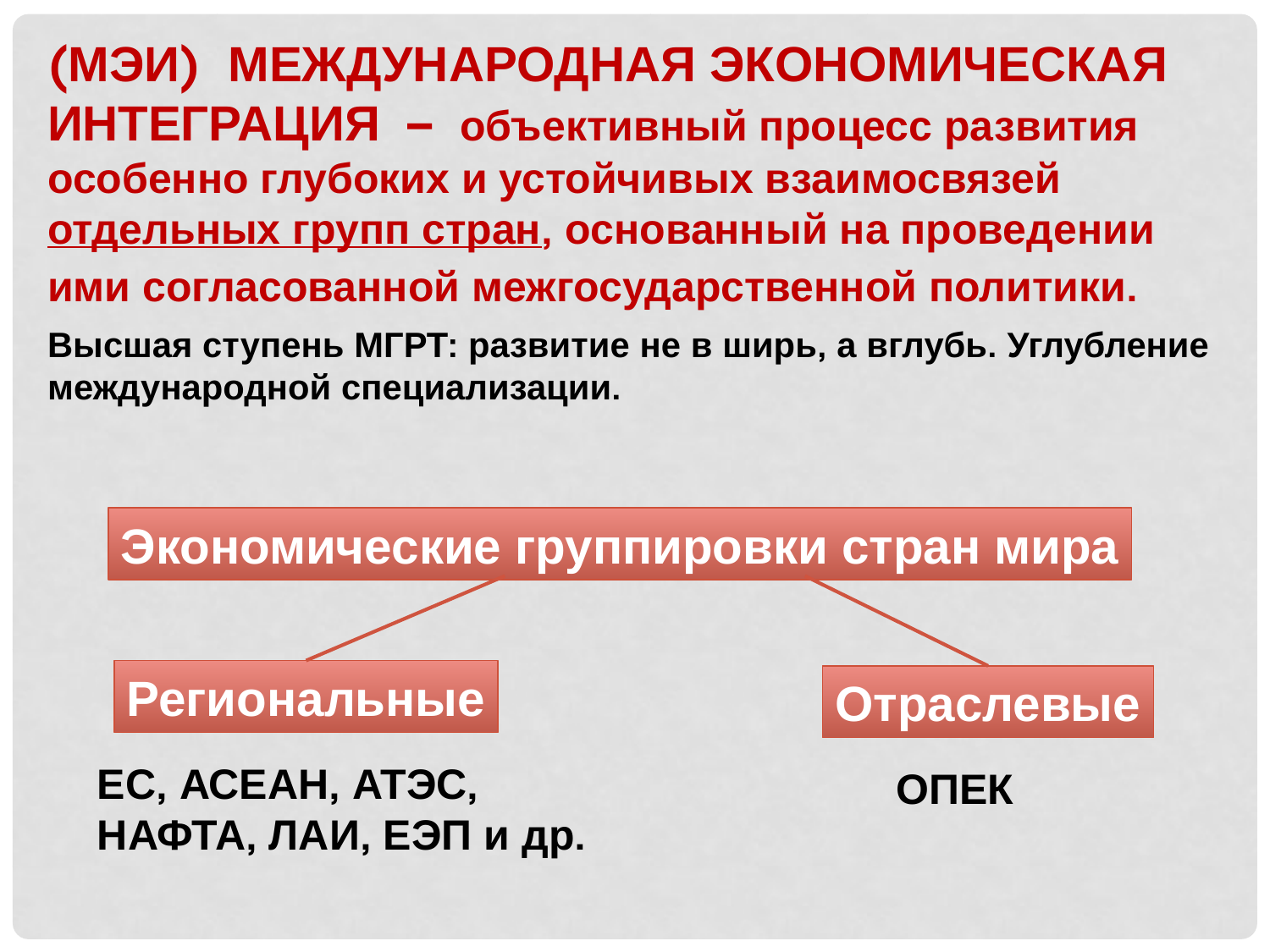

(МЭИ)  МЕЖДУНАРОДНАЯ ЭКОНОМИЧЕСКАЯ
ИНТЕГРАЦИЯ  –  объективный процесс развития особенно глубоких и устойчивых взаимосвязей отдельных групп стран, основанный на проведении ими согласованной межгосударственной политики.
Высшая ступень МГРТ: развитие не в ширь, а вглубь. Углубление международной специализации.
Экономические группировки стран мира
Региональные
Отраслевые
ЕС, АСЕАН, АТЭС, НАФТА, ЛАИ, ЕЭП и др.
ОПЕК